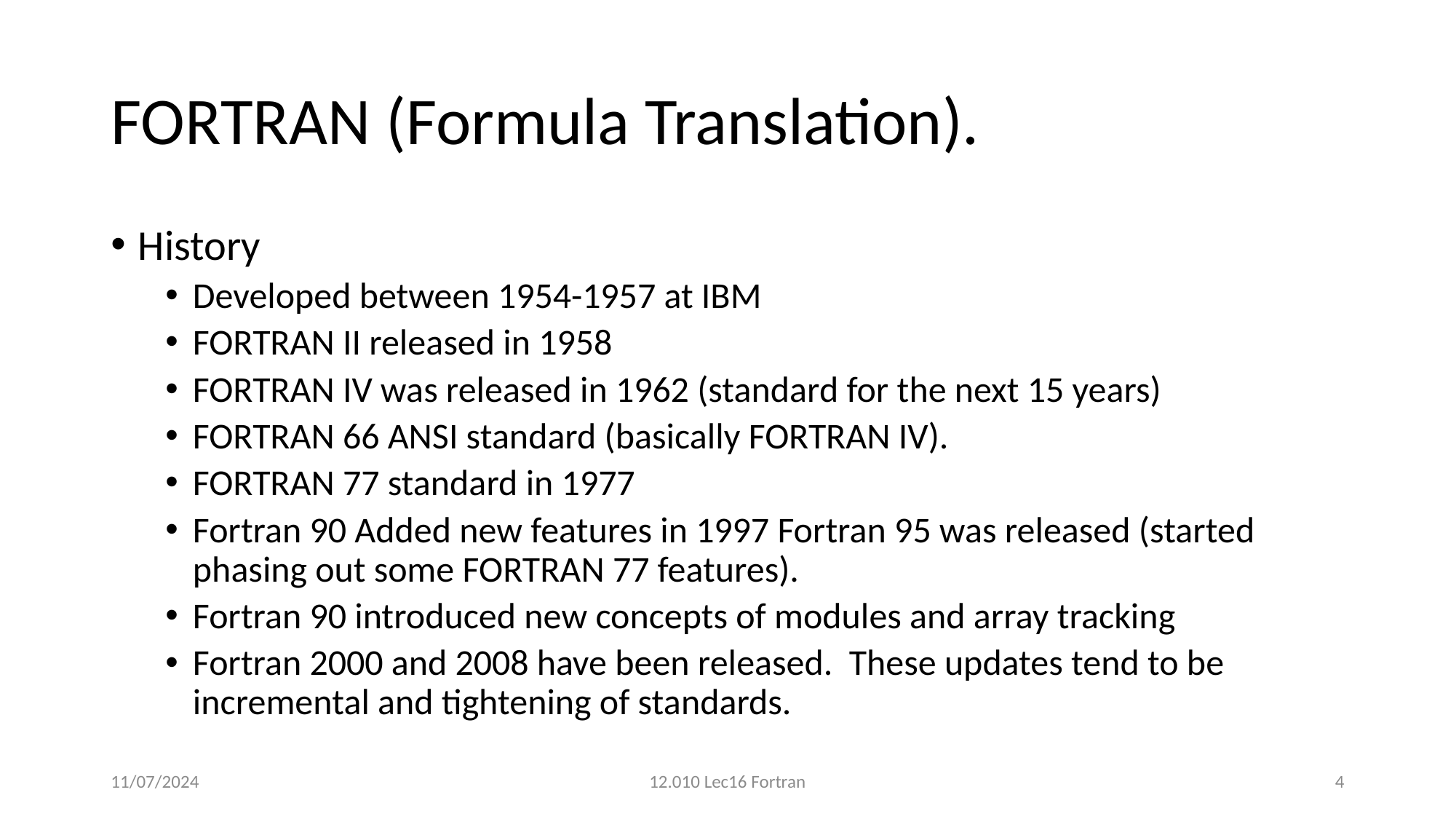

# FORTRAN (Formula Translation).
History
Developed between 1954-1957 at IBM
FORTRAN II released in 1958
FORTRAN IV was released in 1962 (standard for the next 15 years)
FORTRAN 66 ANSI standard (basically FORTRAN IV).
FORTRAN 77 standard in 1977
Fortran 90 Added new features in 1997 Fortran 95 was released (started phasing out some FORTRAN 77 features).
Fortran 90 introduced new concepts of modules and array tracking
Fortran 2000 and 2008 have been released.  These updates tend to be incremental and tightening of standards.
11/07/2024
12.010 Lec16 Fortran
4